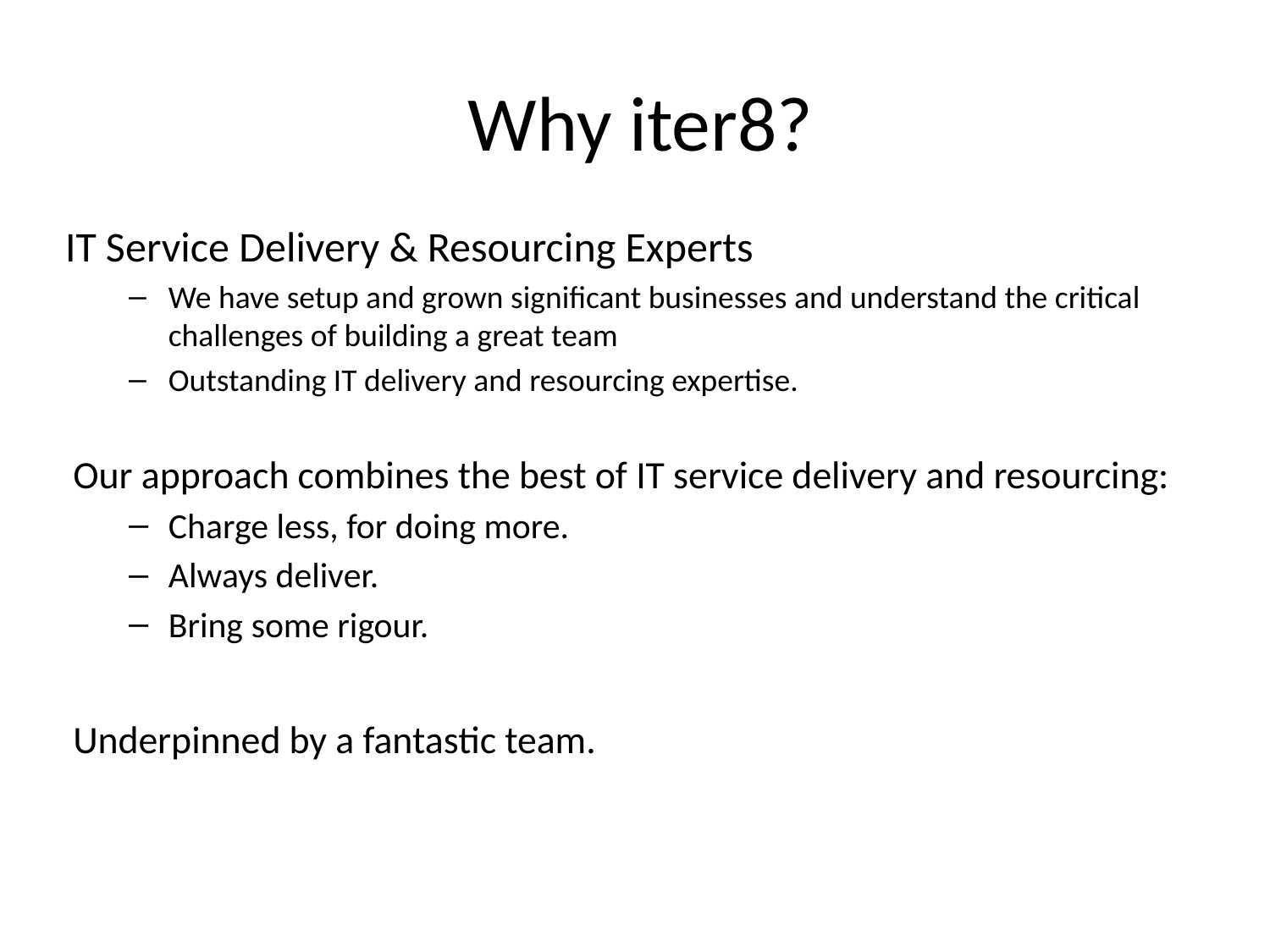

# Why iter8?
IT Service Delivery & Resourcing Experts
We have setup and grown significant businesses and understand the critical challenges of building a great team
Outstanding IT delivery and resourcing expertise.

Our approach combines the best of IT service delivery and resourcing:
Charge less, for doing more.
Always deliver.
Bring some rigour.

Underpinned by a fantastic team.